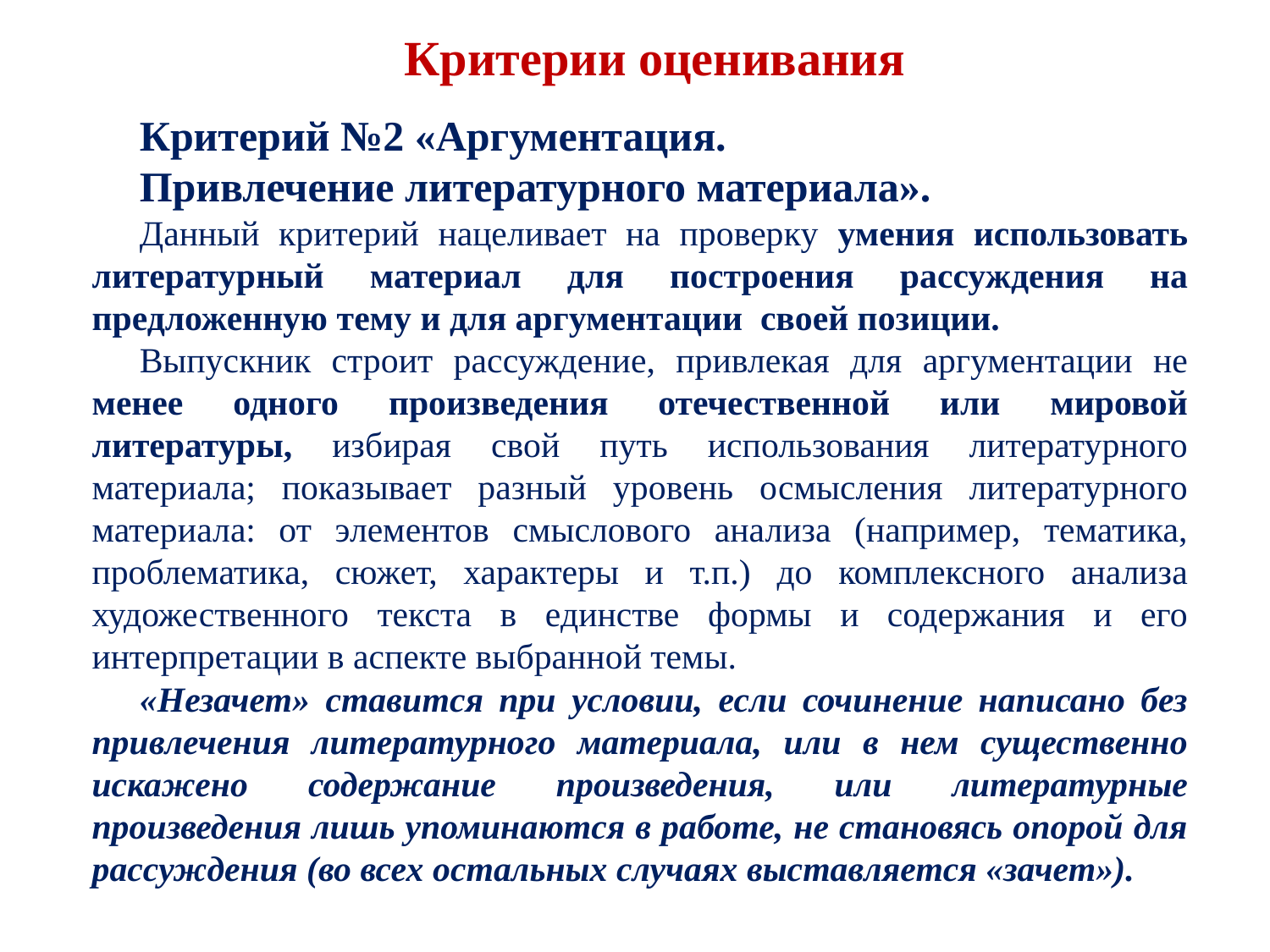

Критерии оценивания
Критерий №2 «Аргументация.
Привлечение литературного материала».
Данный критерий нацеливает на проверку умения использовать литературный материал для построения рассуждения на предложенную тему и для аргументации  своей позиции.
Выпускник строит рассуждение, привлекая для аргументации не менее одного произведения отечественной или мировой литературы, избирая свой путь использования литературного материала; показывает разный уровень осмысления литературного материала: от элементов смыслового анализа (например, тематика, проблематика, сюжет, характеры и т.п.) до комплексного анализа художественного текста в единстве формы и содержания и его интерпретации в аспекте выбранной темы.
«Незачет» ставится при условии, если сочинение написано без привлечения литературного материала, или в нем существенно искажено содержание произведения, или литературные произведения лишь упоминаются в работе, не становясь опорой для рассуждения (во всех остальных случаях выставляется «зачет»).